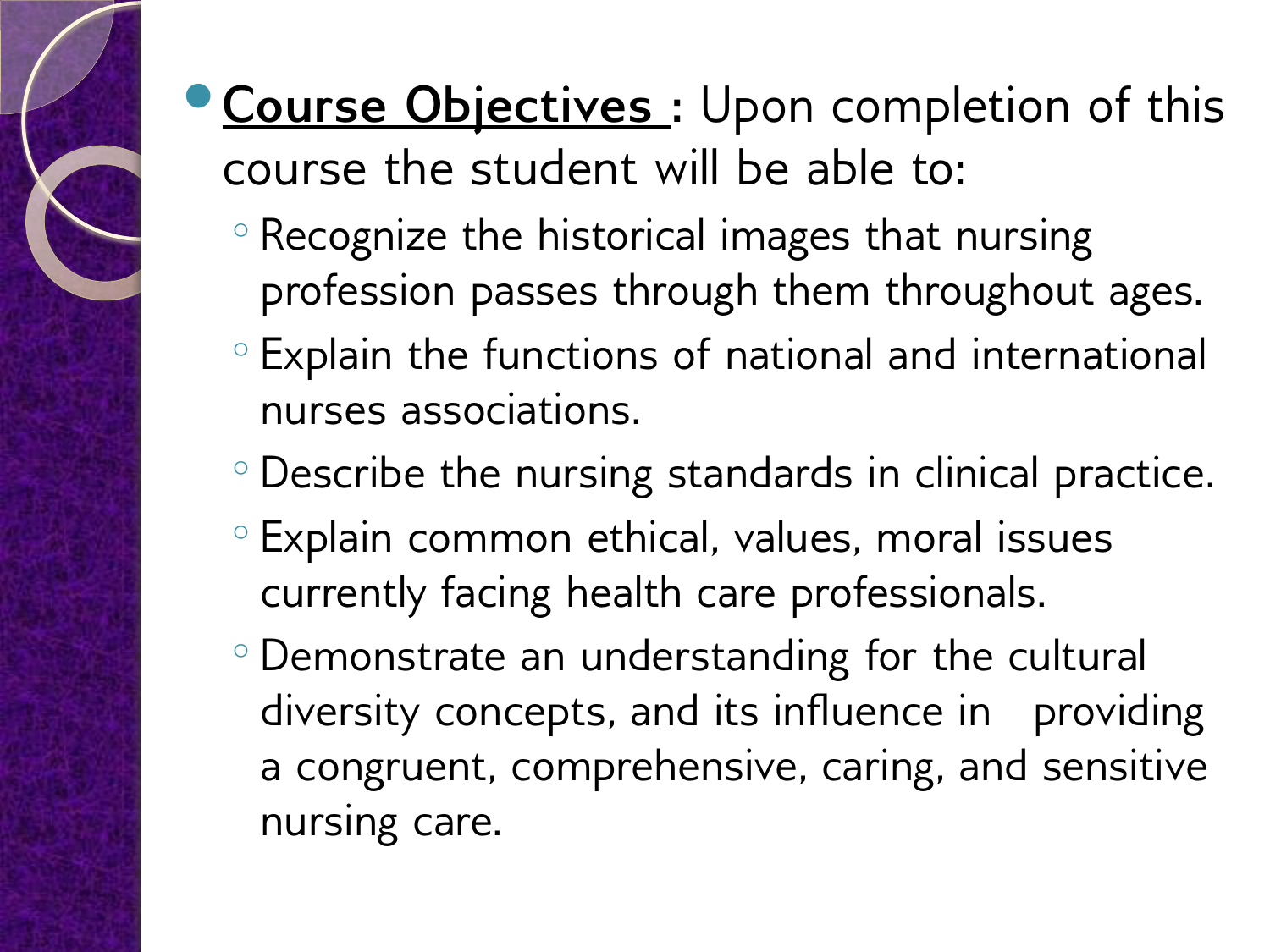

Course Objectives : Upon completion of this course the student will be able to:
Recognize the historical images that nursing profession passes through them throughout ages.
Explain the functions of national and international nurses associations.
Describe the nursing standards in clinical practice.
Explain common ethical, values, moral issues currently facing health care professionals.
Demonstrate an understanding for the cultural diversity concepts, and its influence in   providing a congruent, comprehensive, caring, and sensitive nursing care.